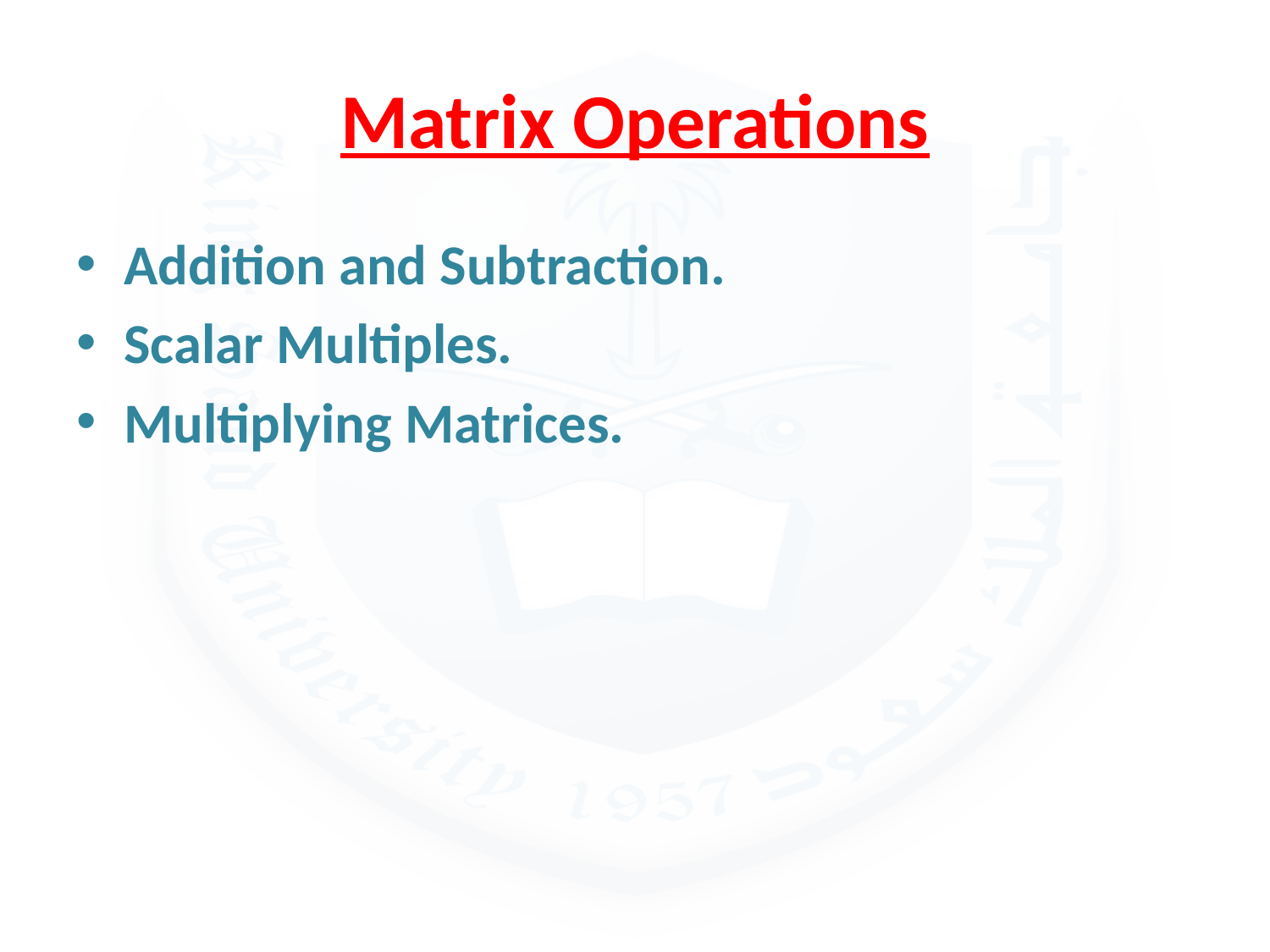

# Matrix Operations
Addition and Subtraction.
Scalar Multiples.
Multiplying Matrices.